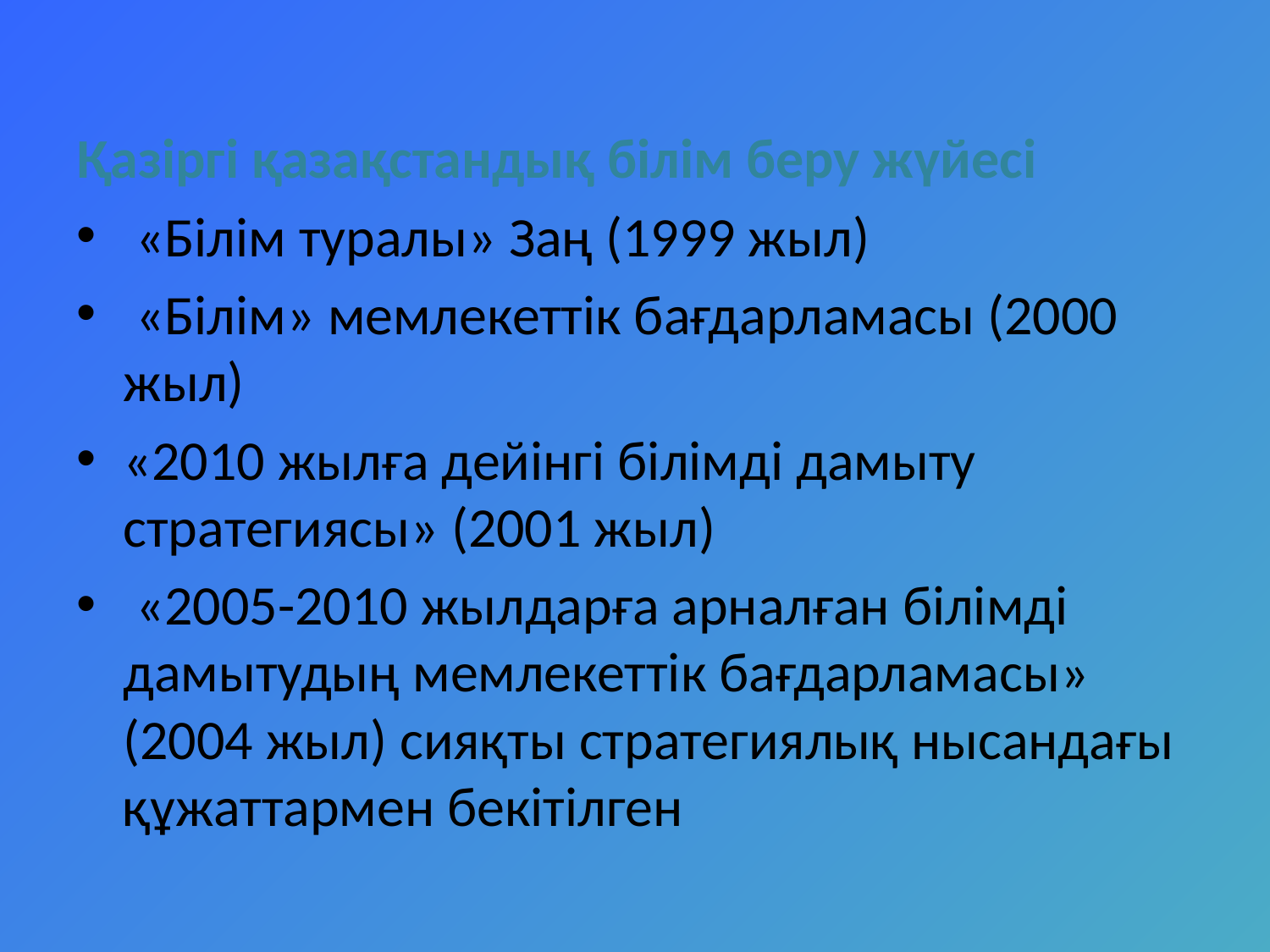

Қазіргі қазақстандық білім беру жүйесі
 «Білім туралы» Заң (1999 жыл)
 «Білім» мемлекеттік бағдарламасы (2000 жыл)
«2010 жылға дейінгі білімді дамыту стратегиясы» (2001 жыл)
 «2005-2010 жылдарға арналған білімді дамытудың мемлекеттік бағдарламасы» (2004 жыл) сияқты стратегиялық нысандағы құжаттармен бекітілген